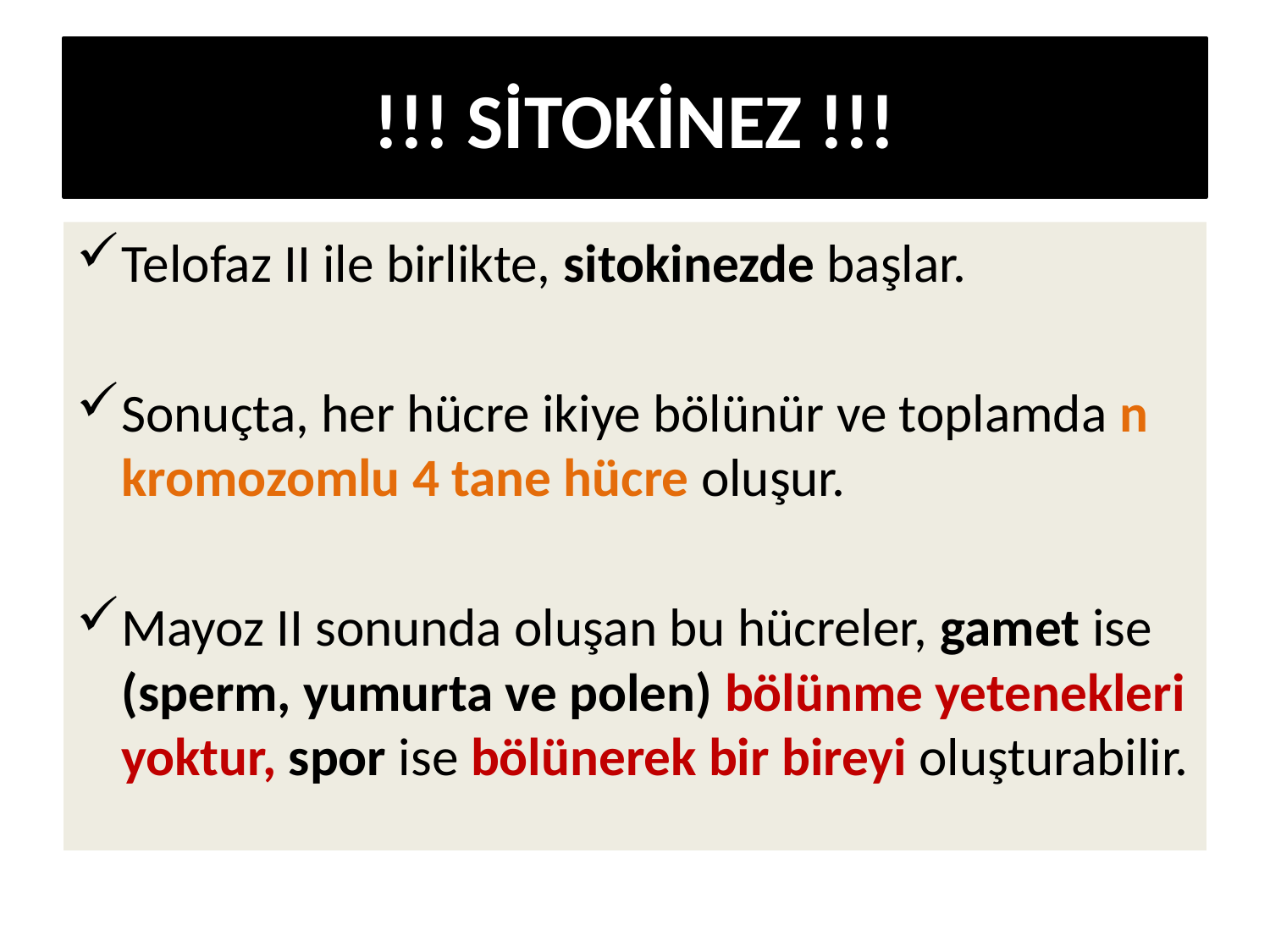

# !!! SİTOKİNEZ !!!
Telofaz II ile birlikte, sitokinezde başlar.

Sonuçta, her hücre ikiye bölünür ve toplamda n kromozomlu 4 tane hücre oluşur.

Mayoz II sonunda oluşan bu hücreler, gamet ise (sperm, yumurta ve polen) bölünme yetenekleri yoktur, spor ise bölünerek bir bireyi oluşturabilir.